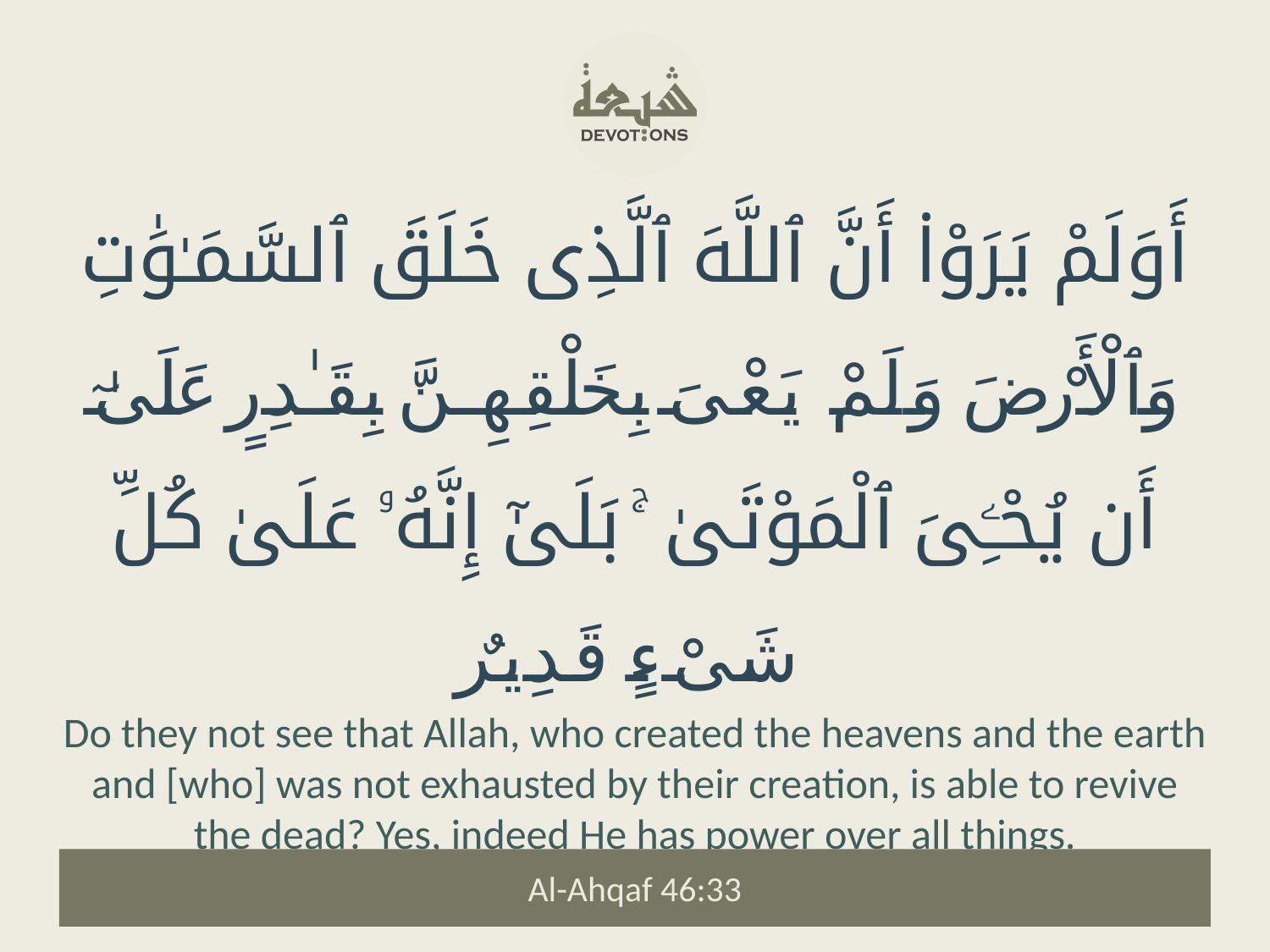

أَوَلَمْ يَرَوْا۟ أَنَّ ٱللَّهَ ٱلَّذِى خَلَقَ ٱلسَّمَـٰوَٰتِ وَٱلْأَرْضَ وَلَمْ يَعْىَ بِخَلْقِهِنَّ بِقَـٰدِرٍ عَلَىٰٓ أَن يُحْـِۧىَ ٱلْمَوْتَىٰ ۚ بَلَىٰٓ إِنَّهُۥ عَلَىٰ كُلِّ شَىْءٍ قَدِيرٌ
Do they not see that Allah, who created the heavens and the earth and [who] was not exhausted by their creation, is able to revive the dead? Yes, indeed He has power over all things.
Al-Ahqaf 46:33